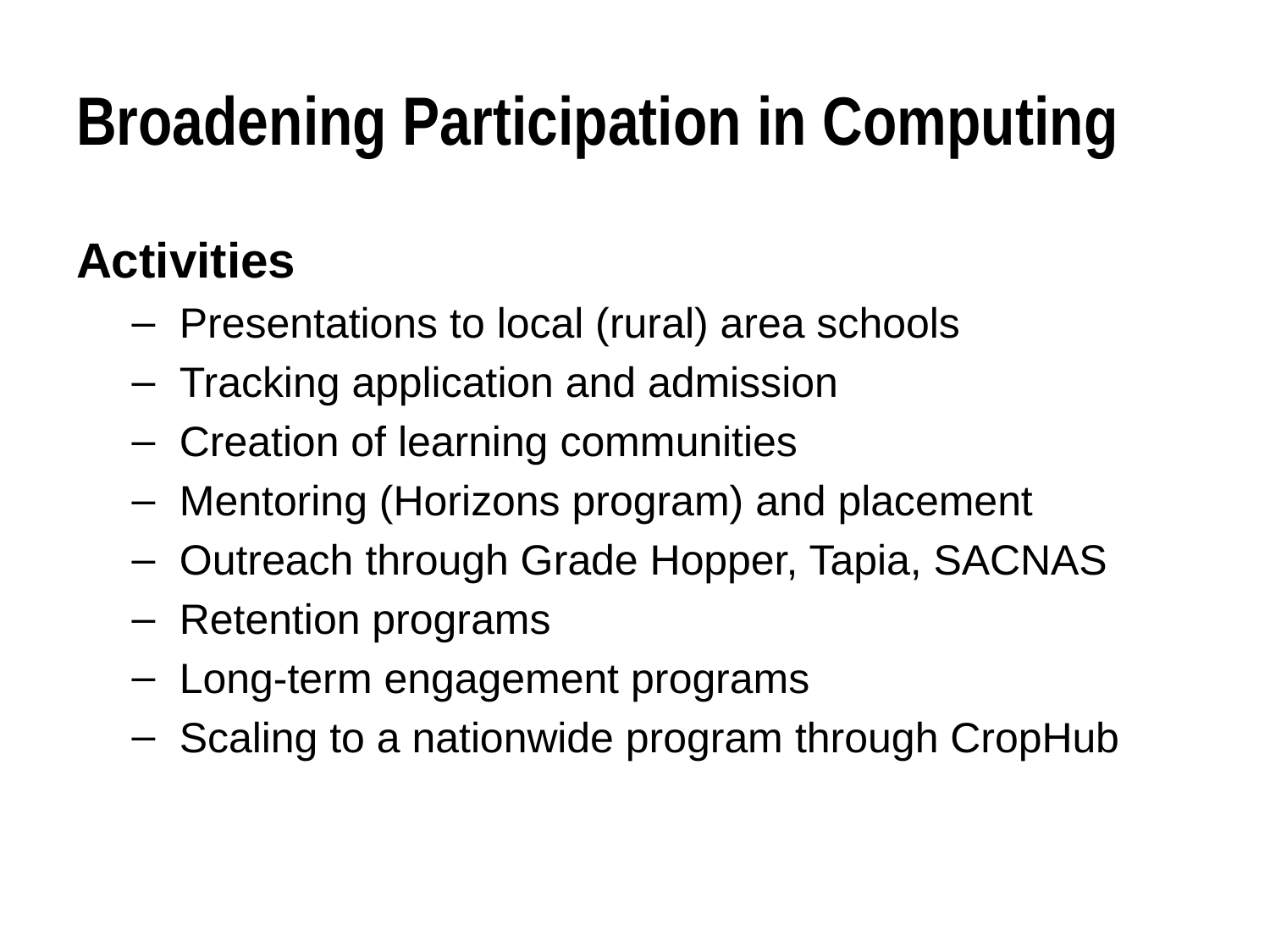

# Broadening Participation in Computing
Activities
Presentations to local (rural) area schools
Tracking application and admission
Creation of learning communities
Mentoring (Horizons program) and placement
Outreach through Grade Hopper, Tapia, SACNAS
Retention programs
Long-term engagement programs
Scaling to a nationwide program through CropHub